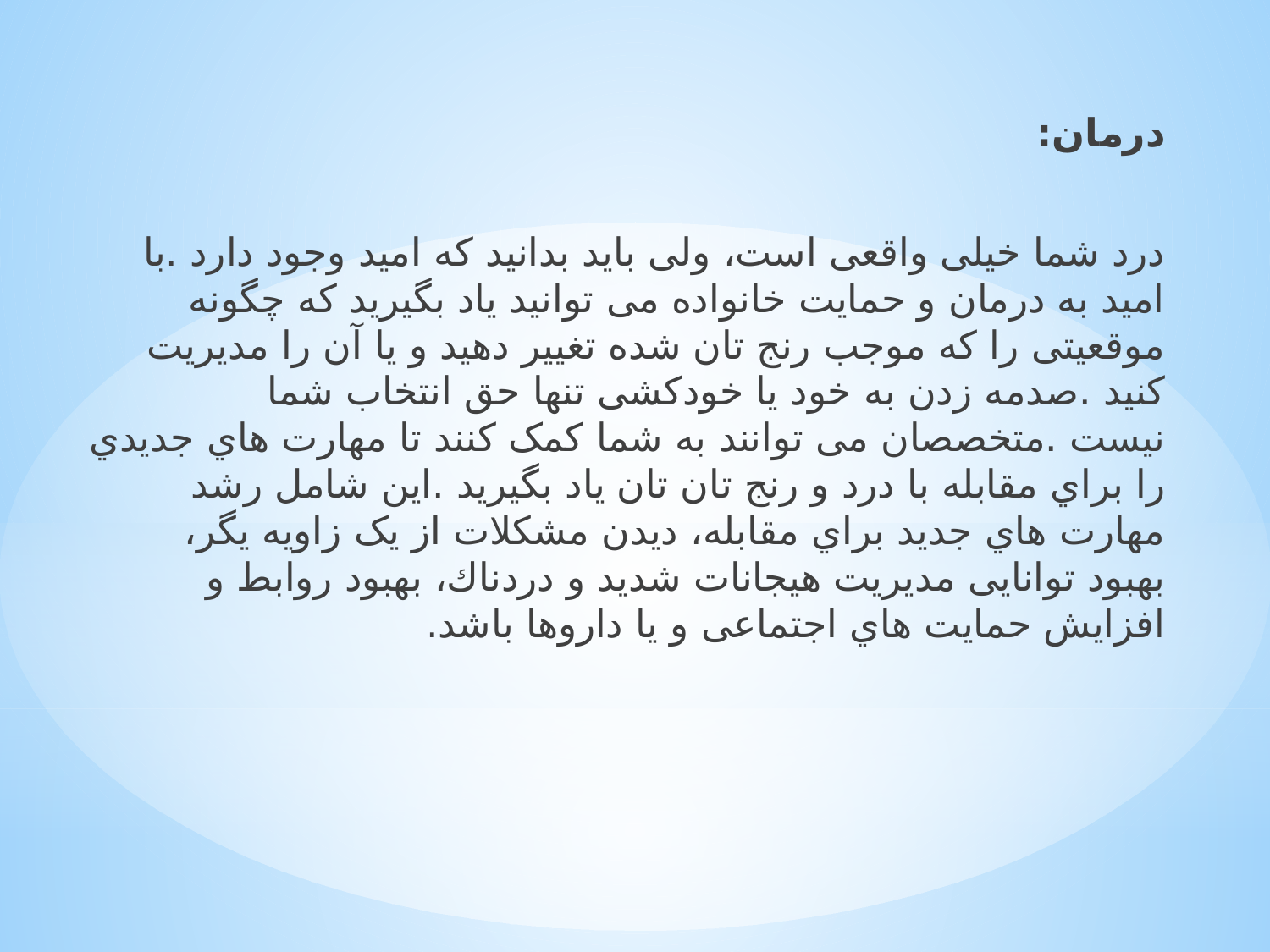

درﻣﺎن:

درد ﺷﻤﺎ ﺧﯿﻠﯽ واﻗﻌﯽ اﺳﺖ، وﻟﯽ ﺑﺎﯾﺪ ﺑﺪاﻧﯿﺪ ﮐﻪ اﻣﯿﺪ وﺟﻮد دارد .ﺑﺎ اﻣﯿﺪ ﺑﻪ درﻣﺎن و ﺣﻤﺎﯾﺖ ﺧﺎﻧﻮاده ﻣﯽ ﺗﻮاﻧﯿﺪ ﯾﺎد ﺑﮕﯿﺮﯾﺪ ﮐﻪ ﭼﮕﻮﻧﻪ ﻣﻮﻗﻌﯿﺘﯽ را ﮐﻪ ﻣﻮﺟﺐ رﻧﺞ ﺗﺎن ﺷﺪه ﺗﻐﯿﯿﺮ دﻫﯿﺪ و ﯾﺎ آن را ﻣﺪﯾﺮﯾﺖ ﮐﻨﯿﺪ .ﺻﺪﻣﻪ زدن ﺑﻪ ﺧﻮد ﯾﺎ ﺧﻮدﮐﺸﯽ ﺗﻨﻬﺎ ﺣﻖ اﻧﺘﺨﺎب ﺷﻤﺎ ﻧﯿﺴﺖ .ﻣﺘﺨﺼﺼﺎن ﻣﯽ ﺗﻮاﻧﻨﺪ ﺑﻪ ﺷﻤﺎ ﮐﻤﮏ ﮐﻨﻨﺪ ﺗﺎ ﻣﻬﺎرت ﻫﺎي ﺟﺪﯾﺪي را ﺑﺮاي ﻣﻘﺎﺑﻠﻪ ﺑﺎ درد و رﻧﺞ تان ﺗﺎن ﯾﺎد ﺑﮕﯿﺮﯾﺪ .اﯾﻦ ﺷﺎﻣﻞ رﺷﺪ ﻣﻬﺎرت ﻫﺎي ﺟﺪﯾﺪ ﺑﺮاي ﻣﻘﺎﺑﻠﻪ، دﯾﺪن ﻣﺸﮑﻼت از ﯾﮏ زاوﯾﻪ ﯾﮕﺮ،  ﺑﻬﺒﻮد ﺗﻮاﻧﺎﯾﯽ ﻣﺪﯾﺮﯾﺖ ﻫﯿﺠﺎﻧﺎت ﺷﺪﯾﺪ و دردﻧﺎك، ﺑﻬﺒﻮد رواﺑﻂ و اﻓﺰاﯾﺶ ﺣﻤﺎﯾﺖ ﻫﺎي اﺟﺘﻤﺎﻋﯽ و ﯾﺎ داروﻫﺎ ﺑﺎﺷﺪ.